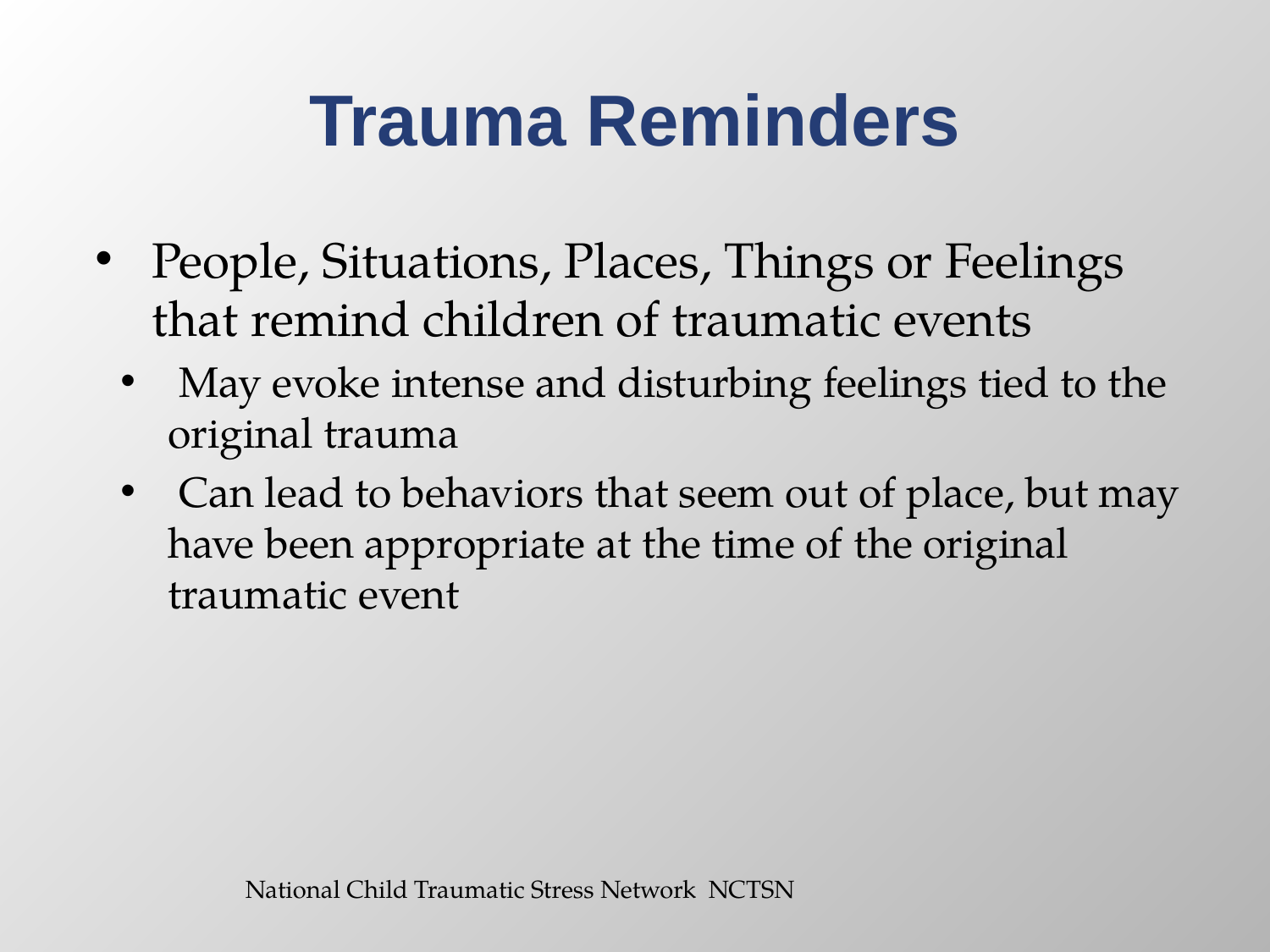

# Trauma Reminders
People, Situations, Places, Things or Feelings that remind children of traumatic events
 May evoke intense and disturbing feelings tied to the original trauma
 Can lead to behaviors that seem out of place, but may have been appropriate at the time of the original traumatic event
National Child Traumatic Stress Network  NCTSN